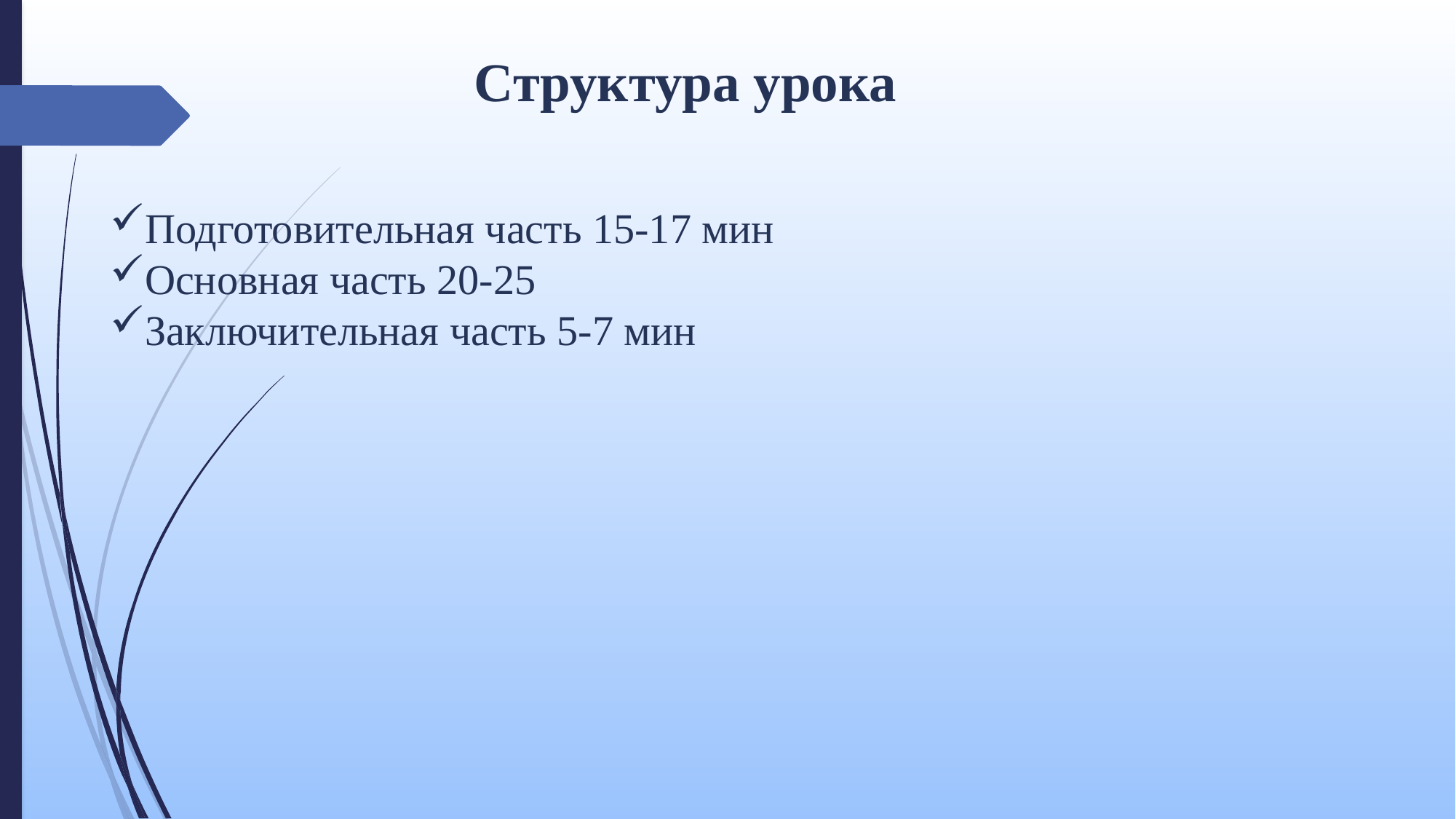

Структура урока
Подготовительная часть 15-17 мин
Основная часть 20-25
Заключительная часть 5-7 мин